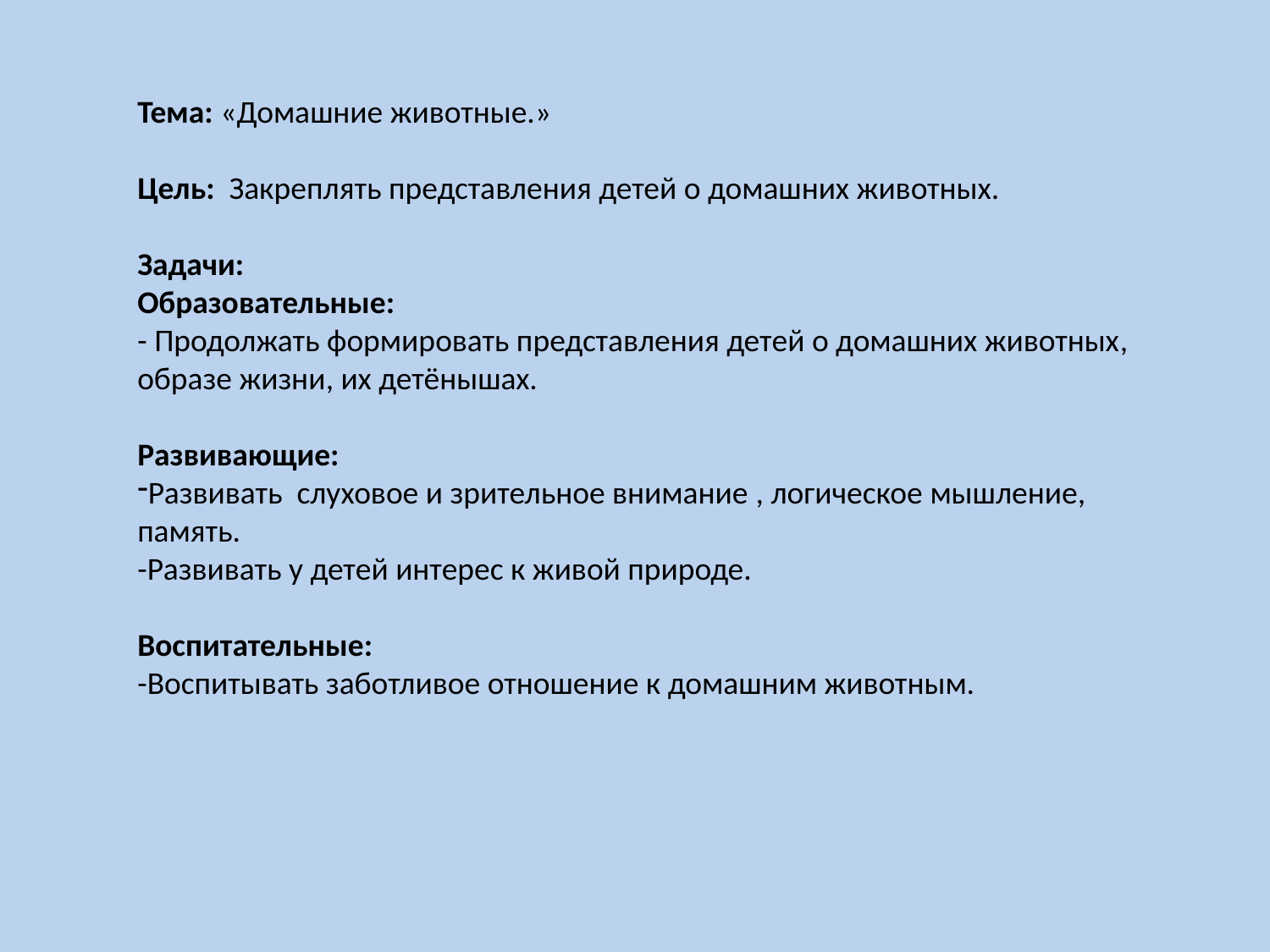

Тема: «Домашние животные.»

Цель:  Закреплять представления детей о домашних животных.

Задачи:
Образовательные:
- Продолжать формировать представления детей о домашних животных, образе жизни, их детёнышах.

Развивающие:
Развивать  слуховое и зрительное внимание , логическое мышление, память.
-Развивать у детей интерес к живой природе.

Воспитательные:
-Воспитывать заботливое отношение к домашним животным.